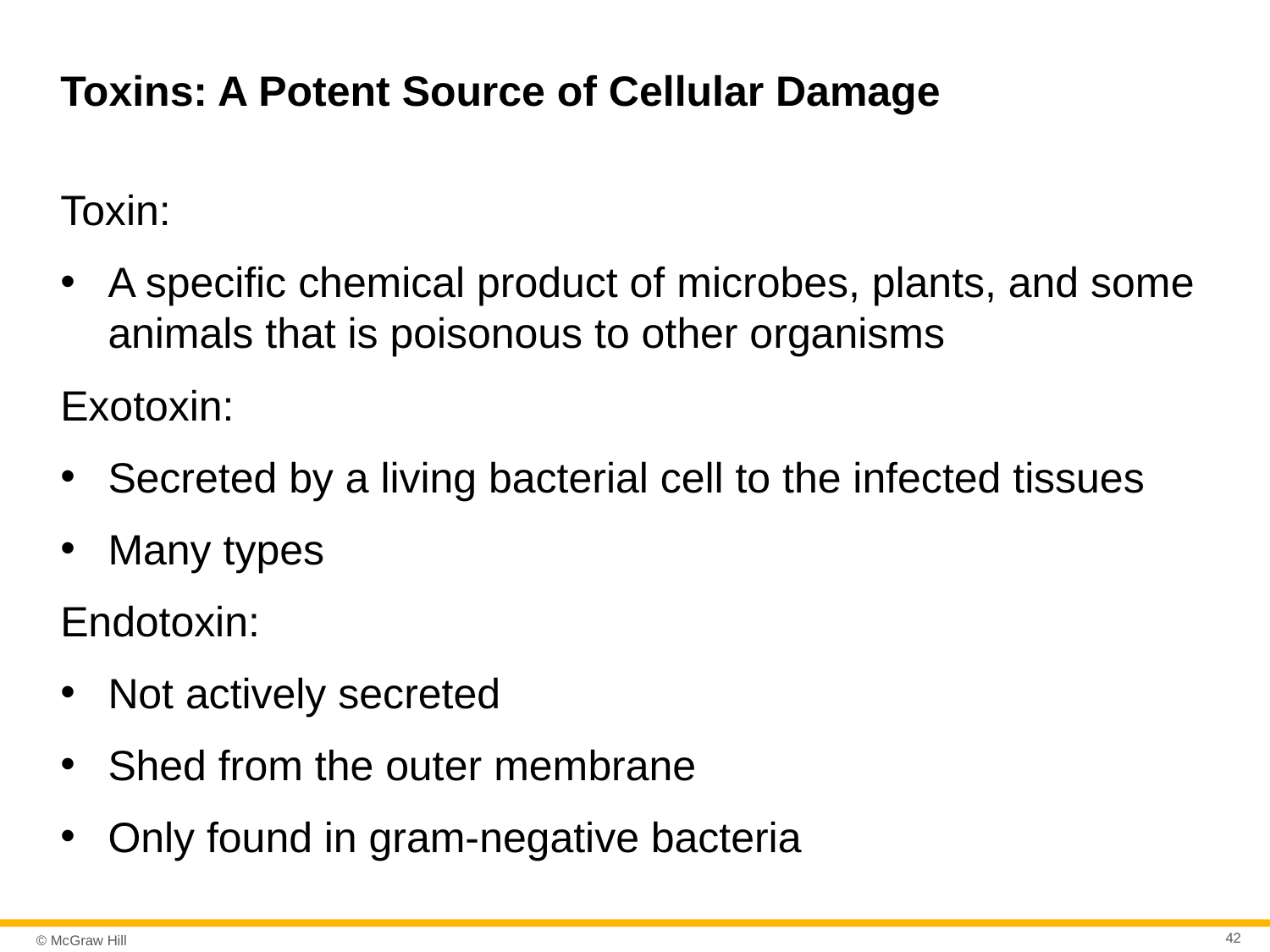

# Toxins: A Potent Source of Cellular Damage
Toxin:
A specific chemical product of microbes, plants, and some animals that is poisonous to other organisms
Exotoxin:
Secreted by a living bacterial cell to the infected tissues
Many types
Endotoxin:
Not actively secreted
Shed from the outer membrane
Only found in gram-negative bacteria